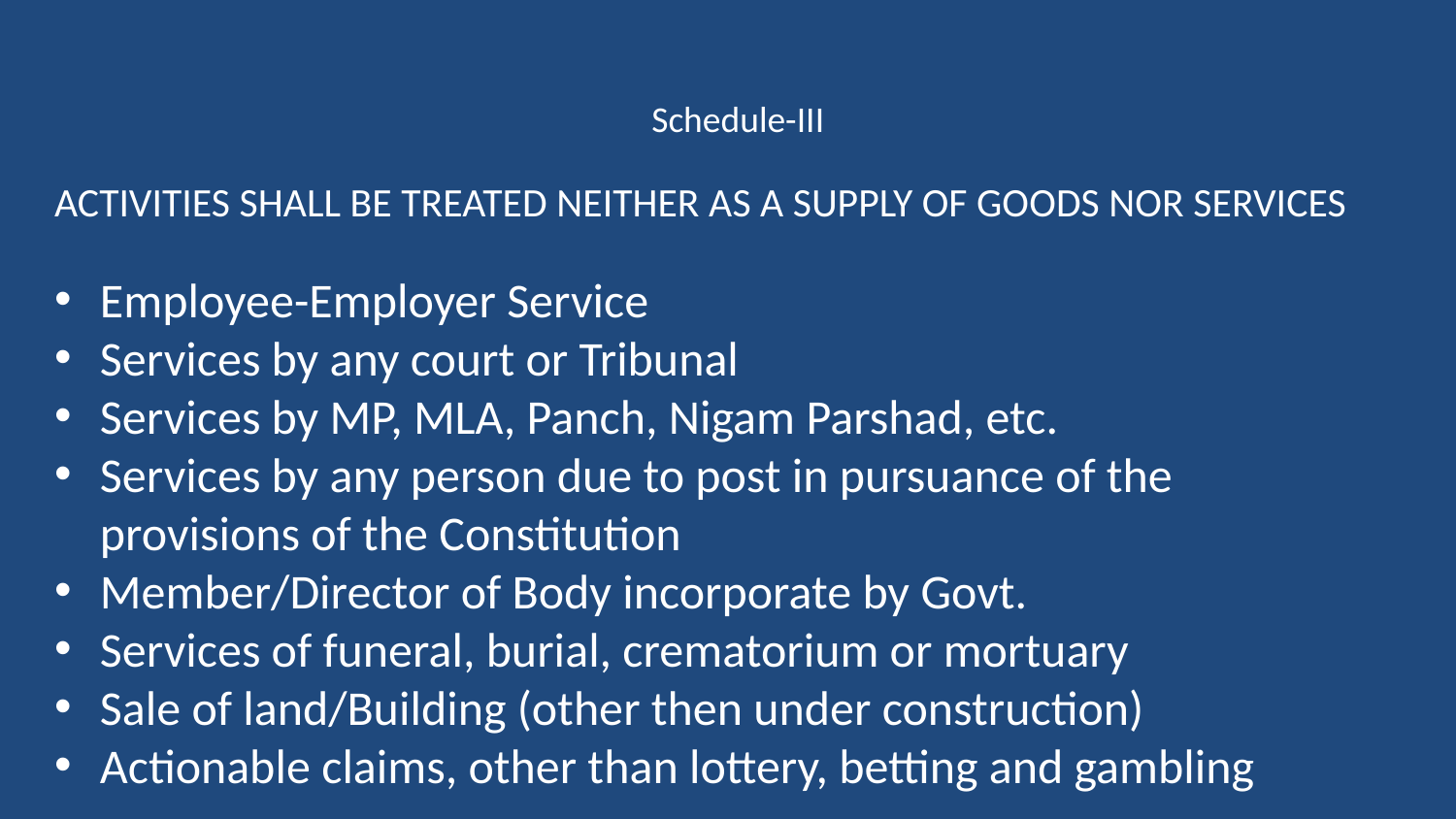

Schedule-III
ACTIVITIES SHALL BE TREATED NEITHER AS A SUPPLY OF GOODS NOR SERVICES
Employee-Employer Service
Services by any court or Tribunal
Services by MP, MLA, Panch, Nigam Parshad, etc.
Services by any person due to post in pursuance of the provisions of the Constitution
Member/Director of Body incorporate by Govt.
Services of funeral, burial, crematorium or mortuary
Sale of land/Building (other then under construction)
Actionable claims, other than lottery, betting and gambling